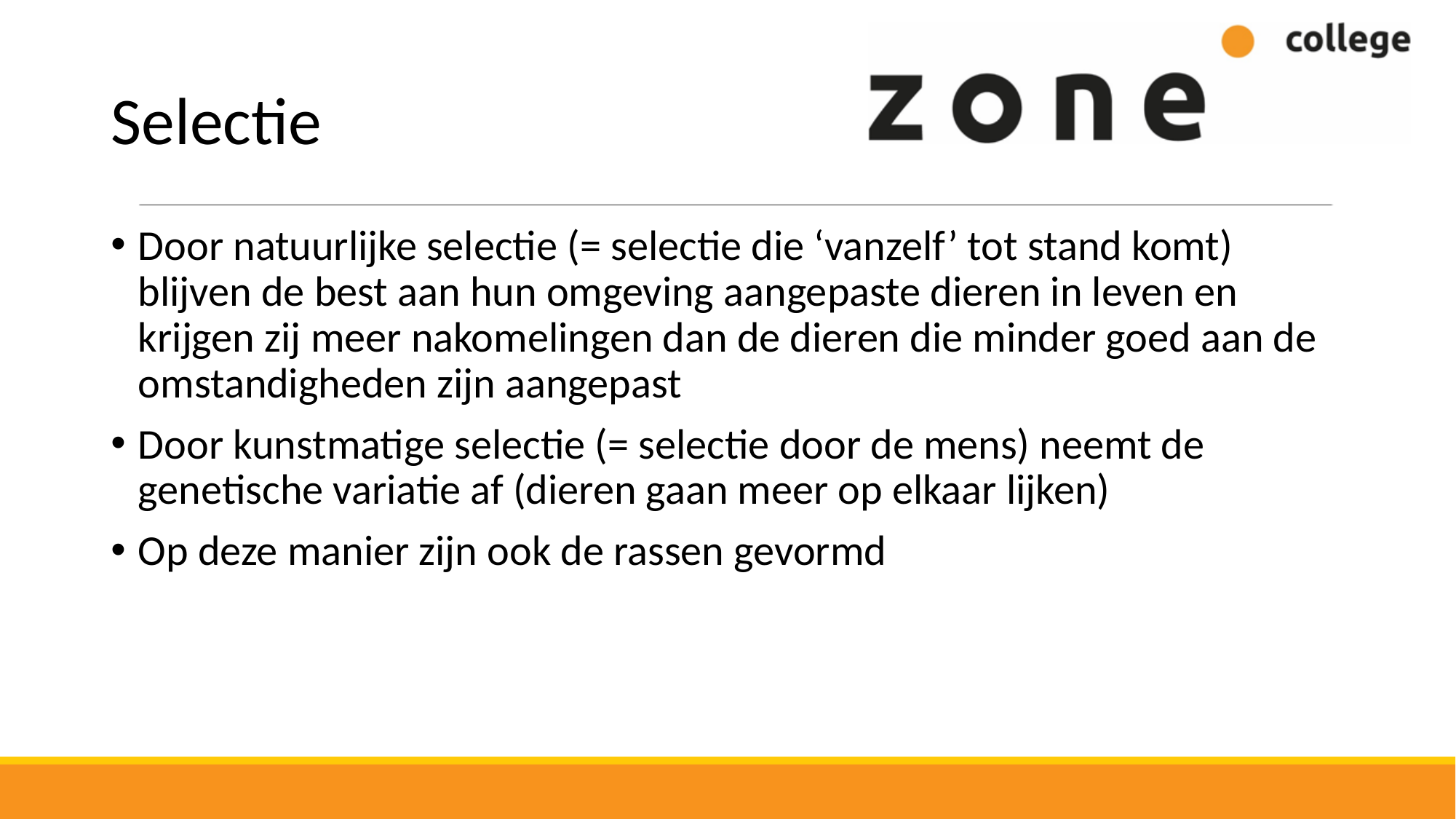

# Selectie
Door natuurlijke selectie (= selectie die ‘vanzelf’ tot stand komt) blijven de best aan hun omgeving aangepaste dieren in leven en krijgen zij meer nakomelingen dan de dieren die minder goed aan de omstandigheden zijn aangepast
Door kunstmatige selectie (= selectie door de mens) neemt de genetische variatie af (dieren gaan meer op elkaar lijken)
Op deze manier zijn ook de rassen gevormd